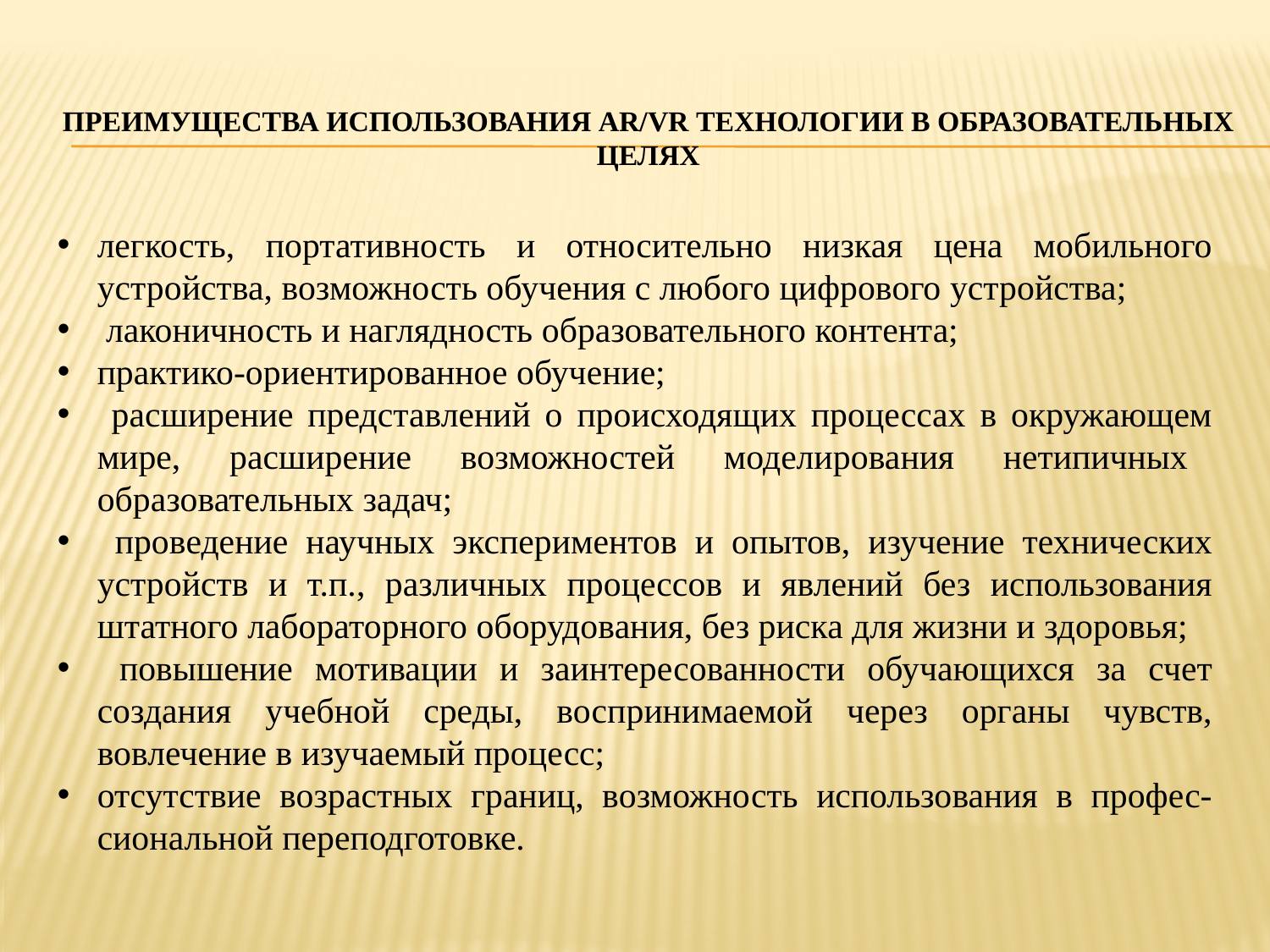

▪
# преимущества использования AR/VR технологии в образовательных целях
легкость,  портативность  и  относительно  низкая  цена  мобильного устройства, возможность обучения с любого цифрового устройства;
 лаконичность и наглядность образовательного контента;
практико-ориентированное обучение;
 расширение представлений о происходящих процессах в окружающем мире,  расширение  возможностей  моделирования  нетипичных  образовательных задач;
 проведение научных экспериментов и опытов, изучение технических устройств и т.п., различных процессов и явлений без использования штатного лабораторного оборудования, без риска для жизни и здоровья;
 повышение мотивации и заинтересованности обучающихся за счет создания учебной среды, воспринимаемой через органы чувств, вовлечение в изучаемый процесс;
отсутствие возрастных границ, возможность использования в профес-сиональной переподготовке.